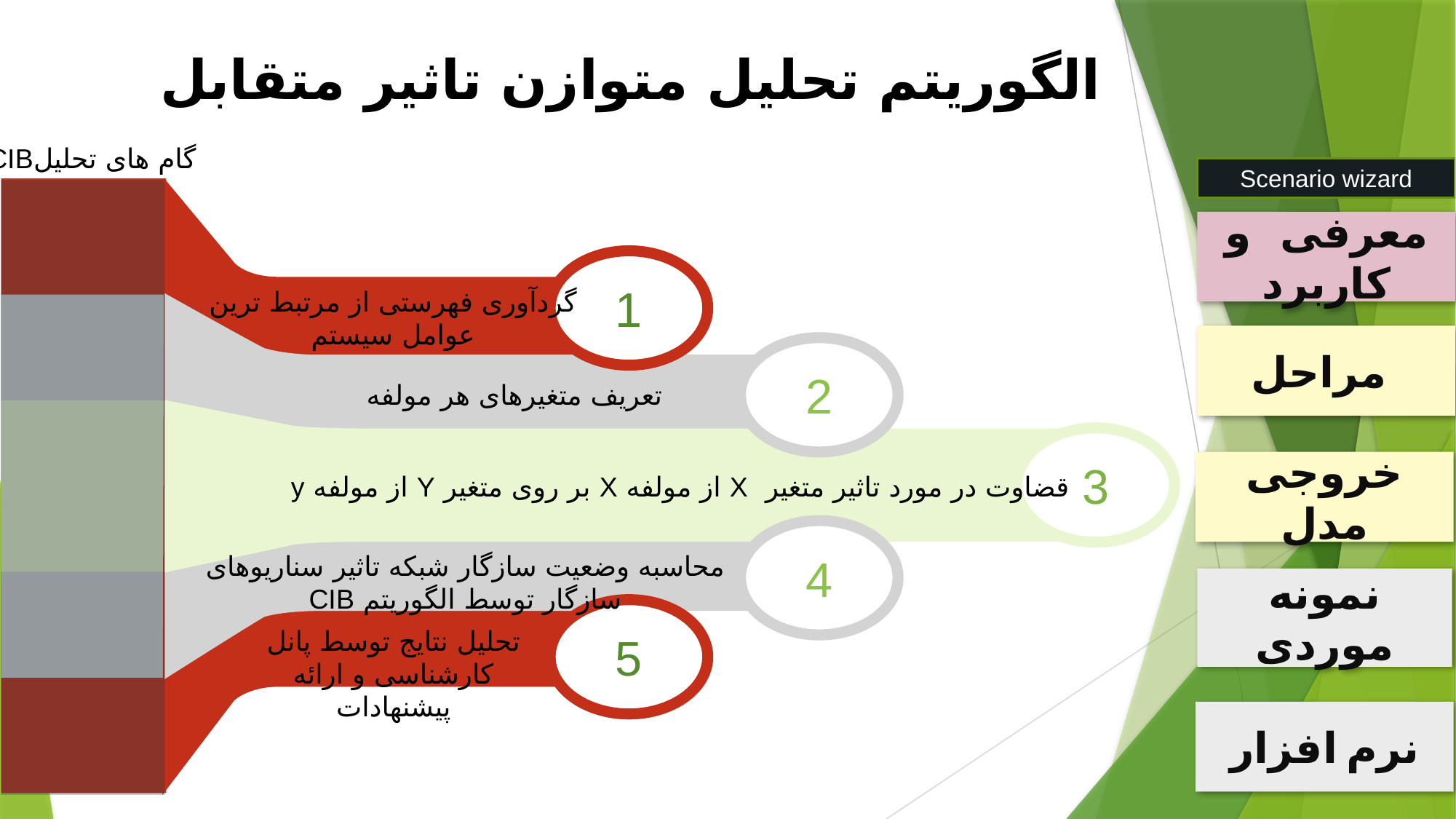

الگوریتم تحلیل متوازن تاثیر متقابل
 CIBگام های تحلیل

1
2
3
4
5

گردآوری فهرستی از مرتبط ترین
عوامل سیستم
تعریف متغیرهای هر مولفه
قضاوت در مورد تاثیر متغیر  X از مولفه X بر روی متغیر Y از مولفه y
محاسبه وضعیت سازگار شبکه تاثیر سناریوهای سازگار توسط الگوریتم CIB
تحلیل نتایج توسط پانل کارشناسی و ارائه پیشنهادات